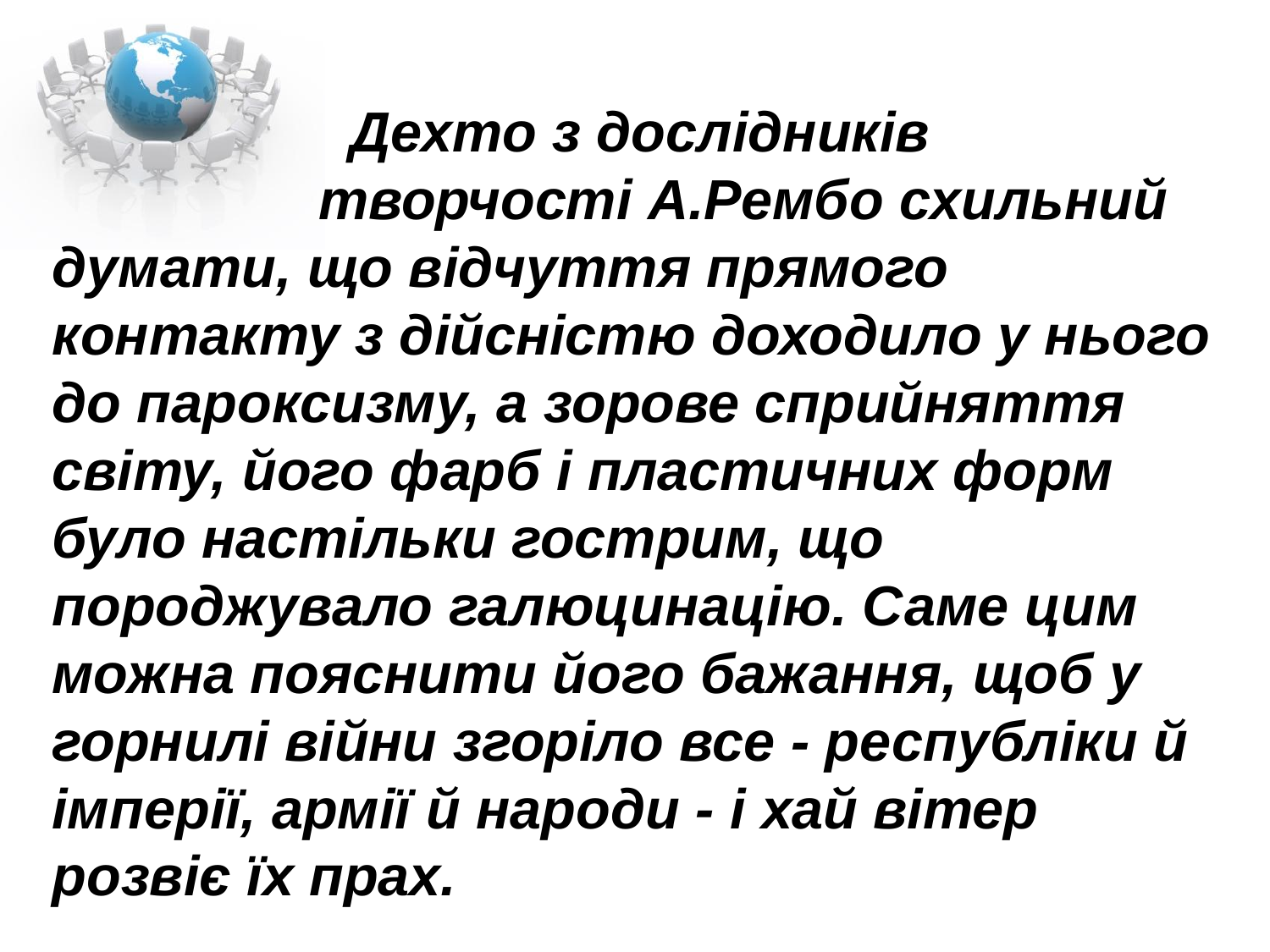

Дехто з дослідників
                 творчості А.Рембо схильний думати, що відчуття прямого контакту з дійсністю доходило у нього до пароксизму, а зорове сприйняття світу, його фарб і пластичних форм було настільки гострим, що породжувало галюцинацію. Саме цим можна пояснити його бажання, щоб у горнилі війни згоріло все - республіки й імперії, армії й народи - і хай вітер розвіє їх прах.